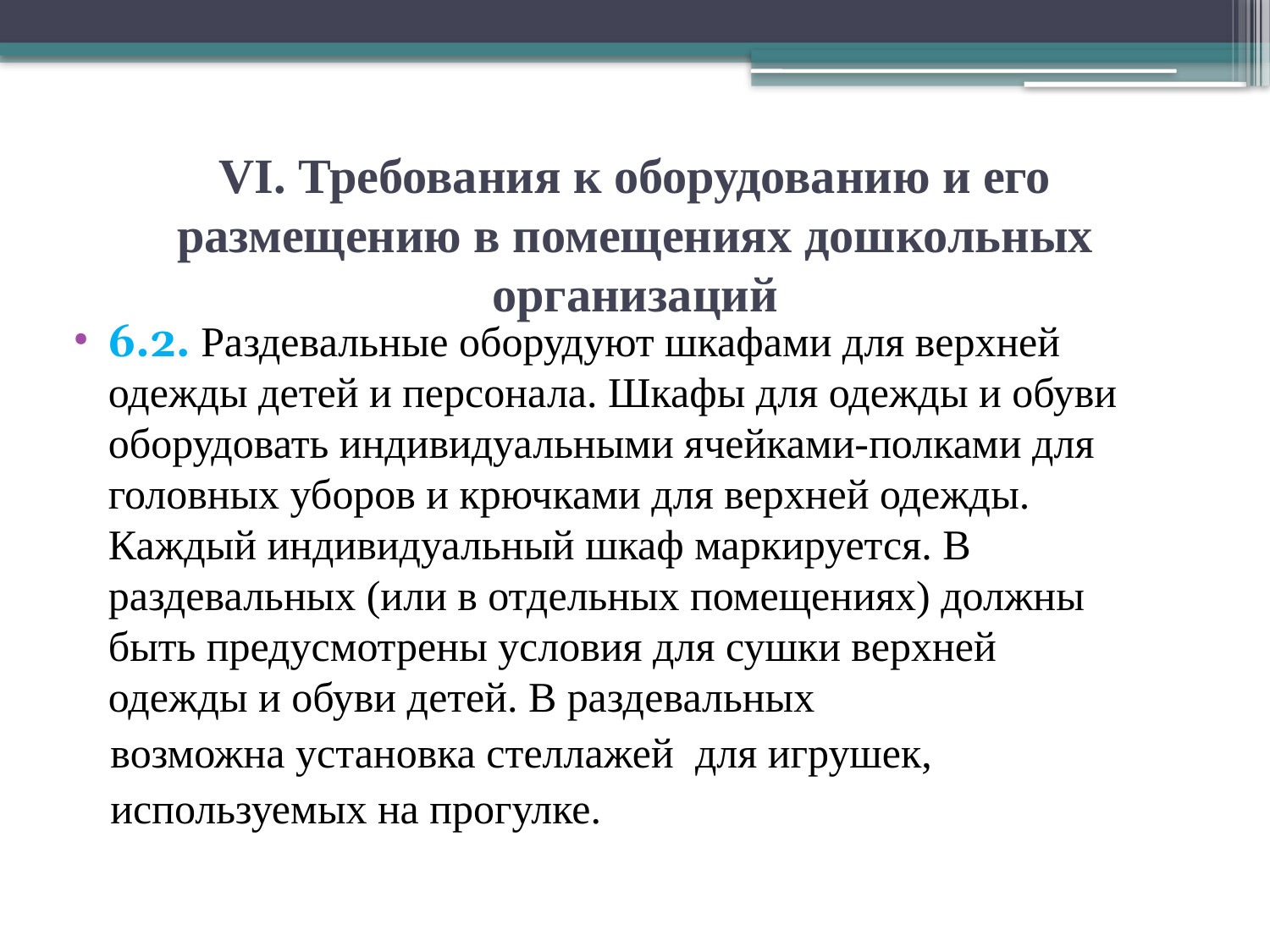

# VI. Требования к оборудованию и его размещению в помещениях дошкольных организаций
6.2. Раздевальные оборудуют шкафами для верхней одежды детей и персонала. Шкафы для одежды и обуви оборудовать индивидуальными ячейками-полками для головных уборов и крючками для верхней одежды. Каждый индивидуальный шкаф маркируется. В раздевальных (или в отдельных помещениях) должны быть предусмотрены условия для сушки верхней одежды и обуви детей. В раздевальных
     возможна установка стеллажей  для игрушек,
     используемых на прогулке.